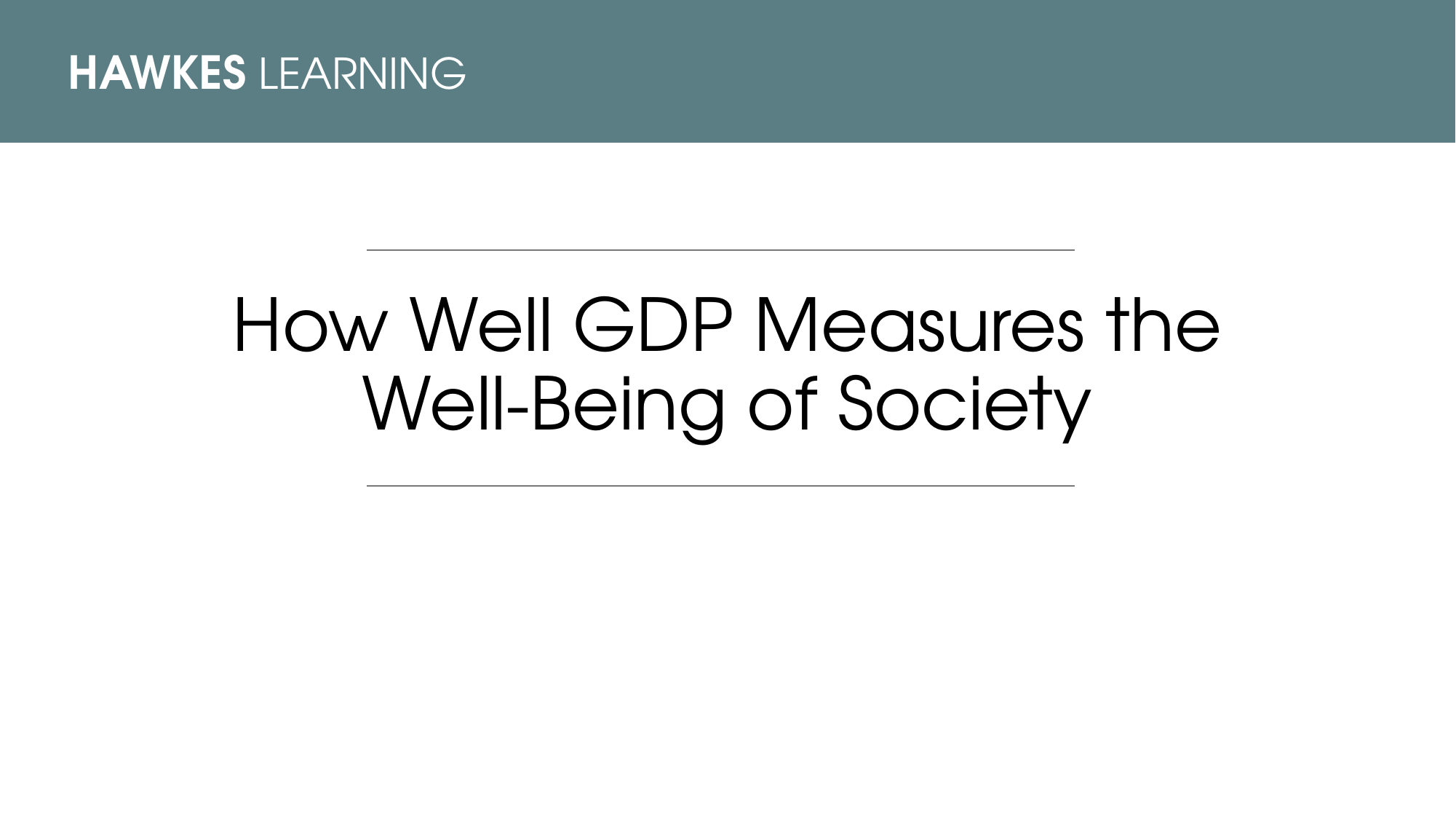

HAWKES LEARNING
How Well GDP Measures the Well-Being of Society